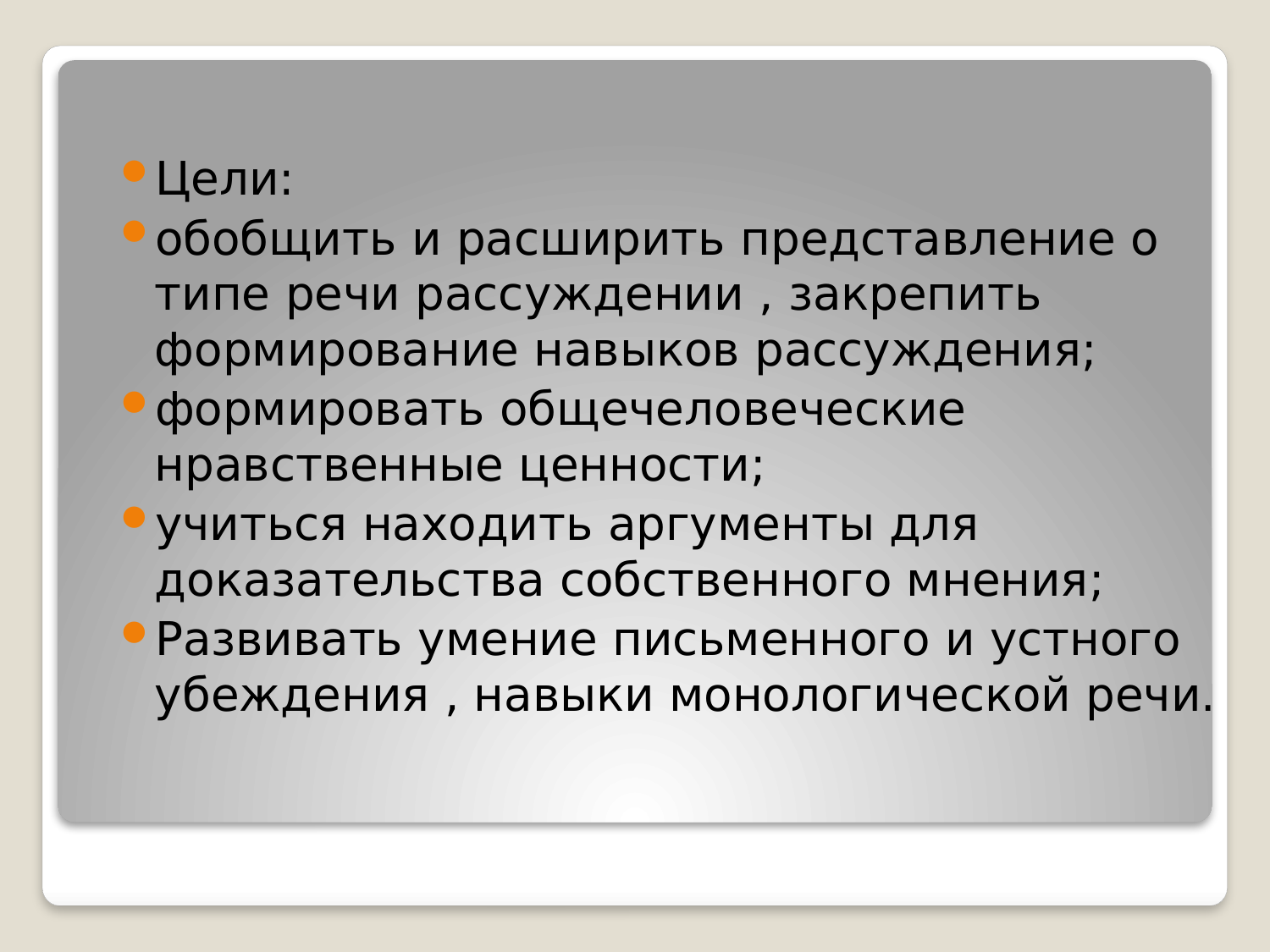

Цели:
обобщить и расширить представление о типе речи рассуждении , закрепить формирование навыков рассуждения;
формировать общечеловеческие нравственные ценности;
учиться находить аргументы для доказательства собственного мнения;
Развивать умение письменного и устного убеждения , навыки монологической речи.
#